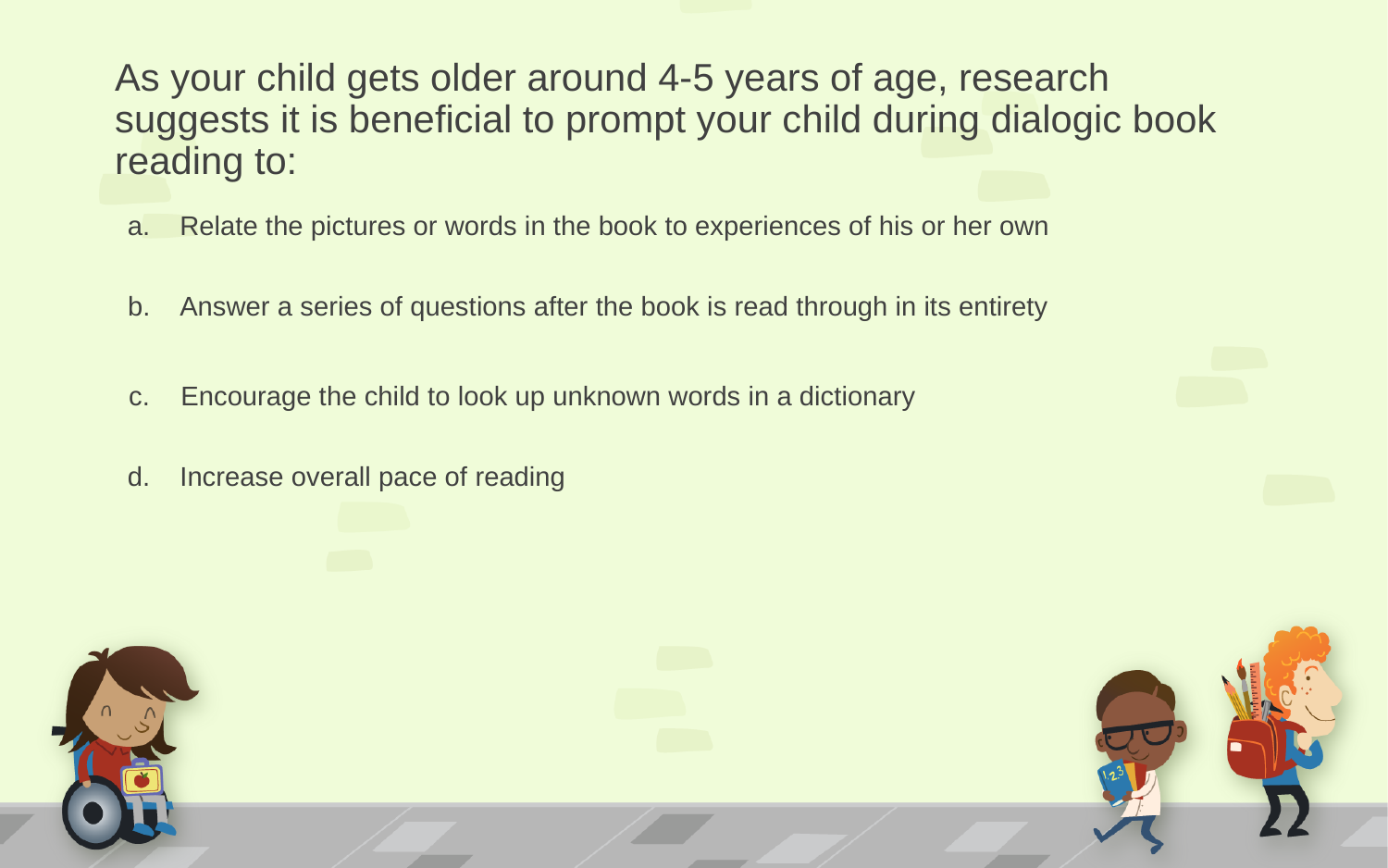

As your child gets older around 4-5 years of age, research suggests it is beneficial to prompt your child during dialogic book reading to:
Relate the pictures or words in the book to experiences of his or her own
Answer a series of questions after the book is read through in its entirety

Encourage the child to look up unknown words in a dictionary

Increase overall pace of reading